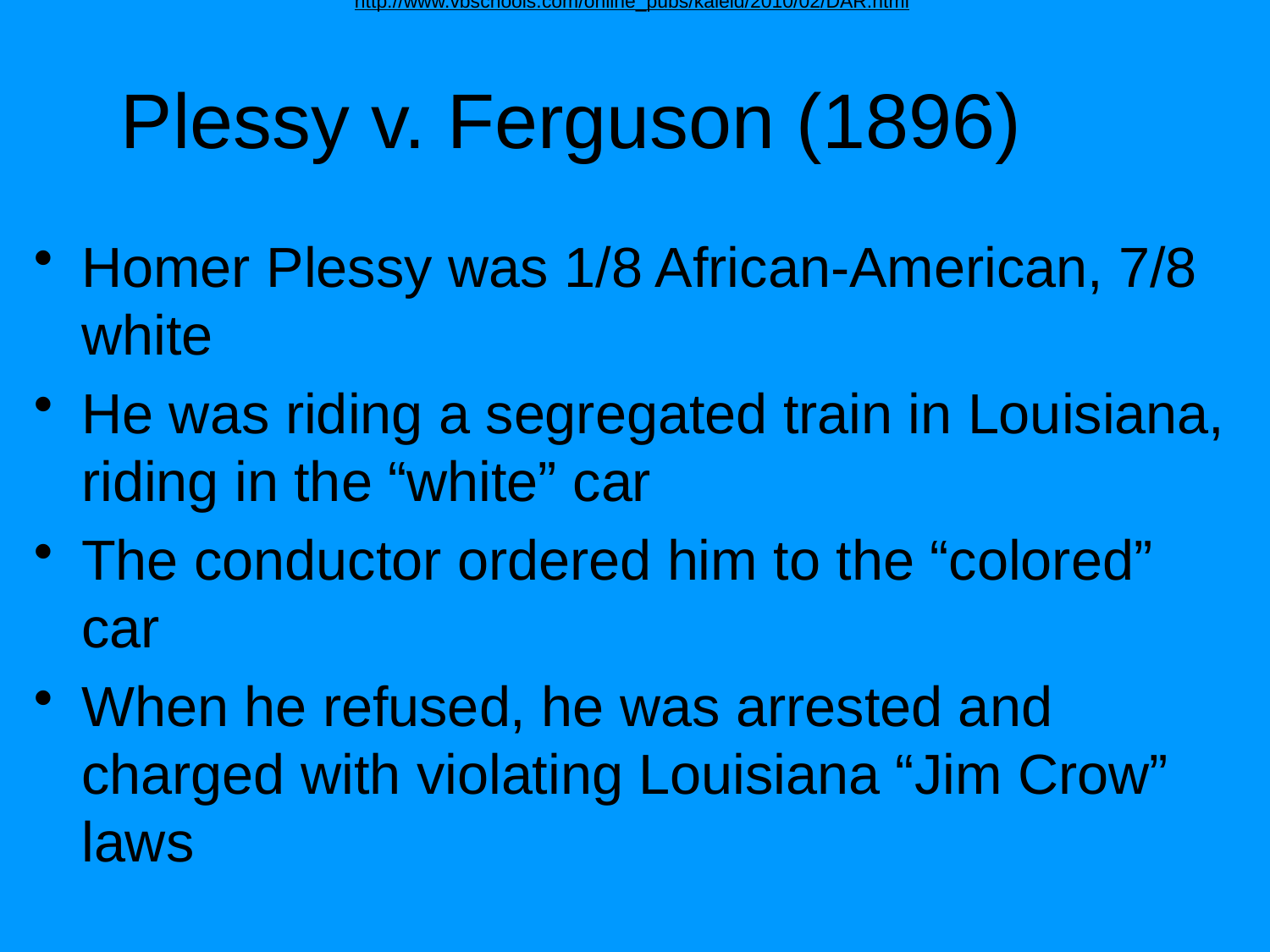

http://www.vbschools.com/online_pubs/kaleid/2010/02/DAR.html
Plessy v. Ferguson (1896)
Homer Plessy was 1/8 African-American, 7/8 white
He was riding a segregated train in Louisiana, riding in the “white” car
The conductor ordered him to the “colored” car
When he refused, he was arrested and charged with violating Louisiana “Jim Crow” laws